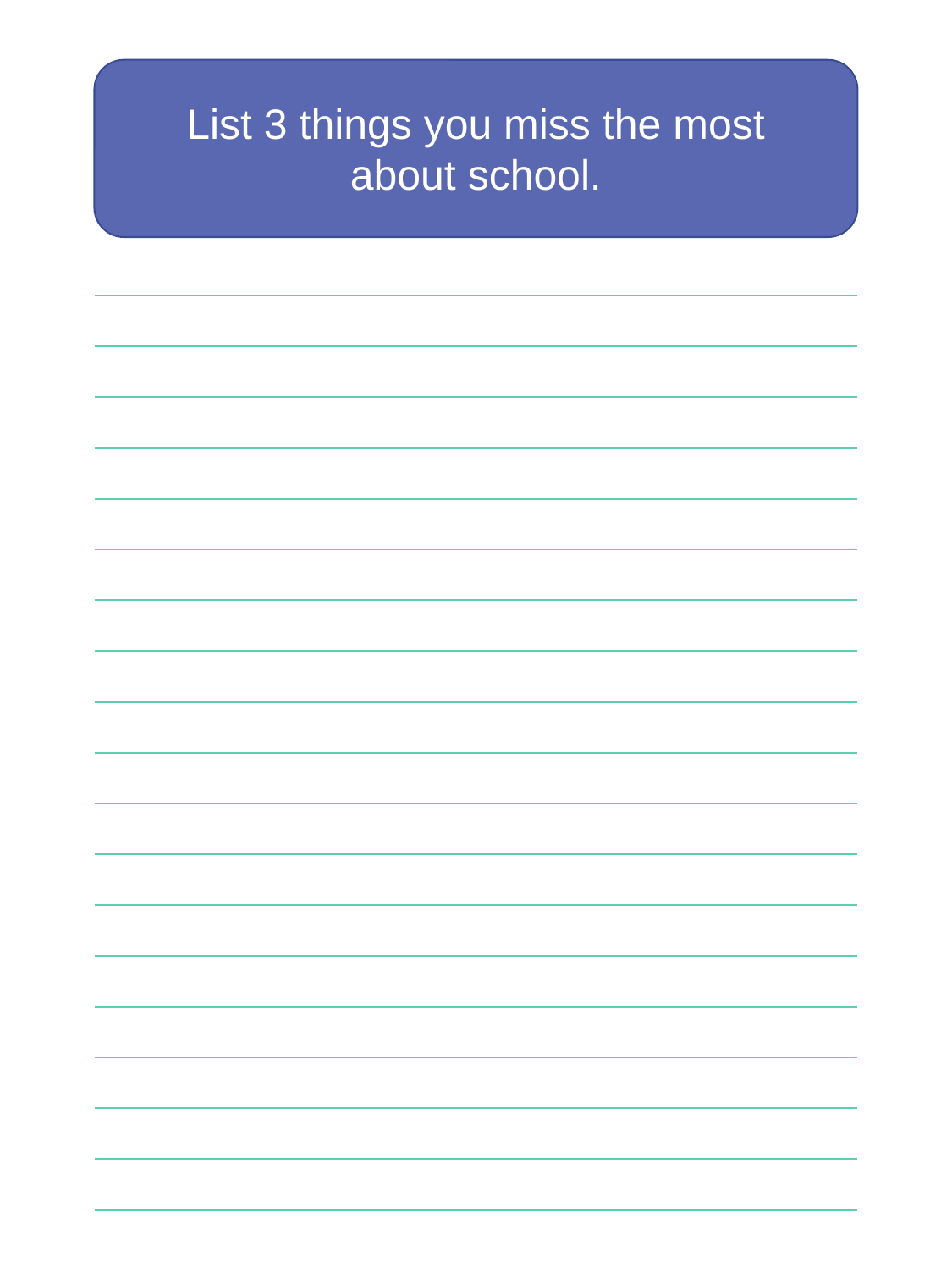

List 3 things you miss the most about school.
|  |
| --- |
|  |
|  |
|  |
|  |
|  |
|  |
|  |
|  |
|  |
|  |
|  |
|  |
|  |
|  |
|  |
|  |
|  |